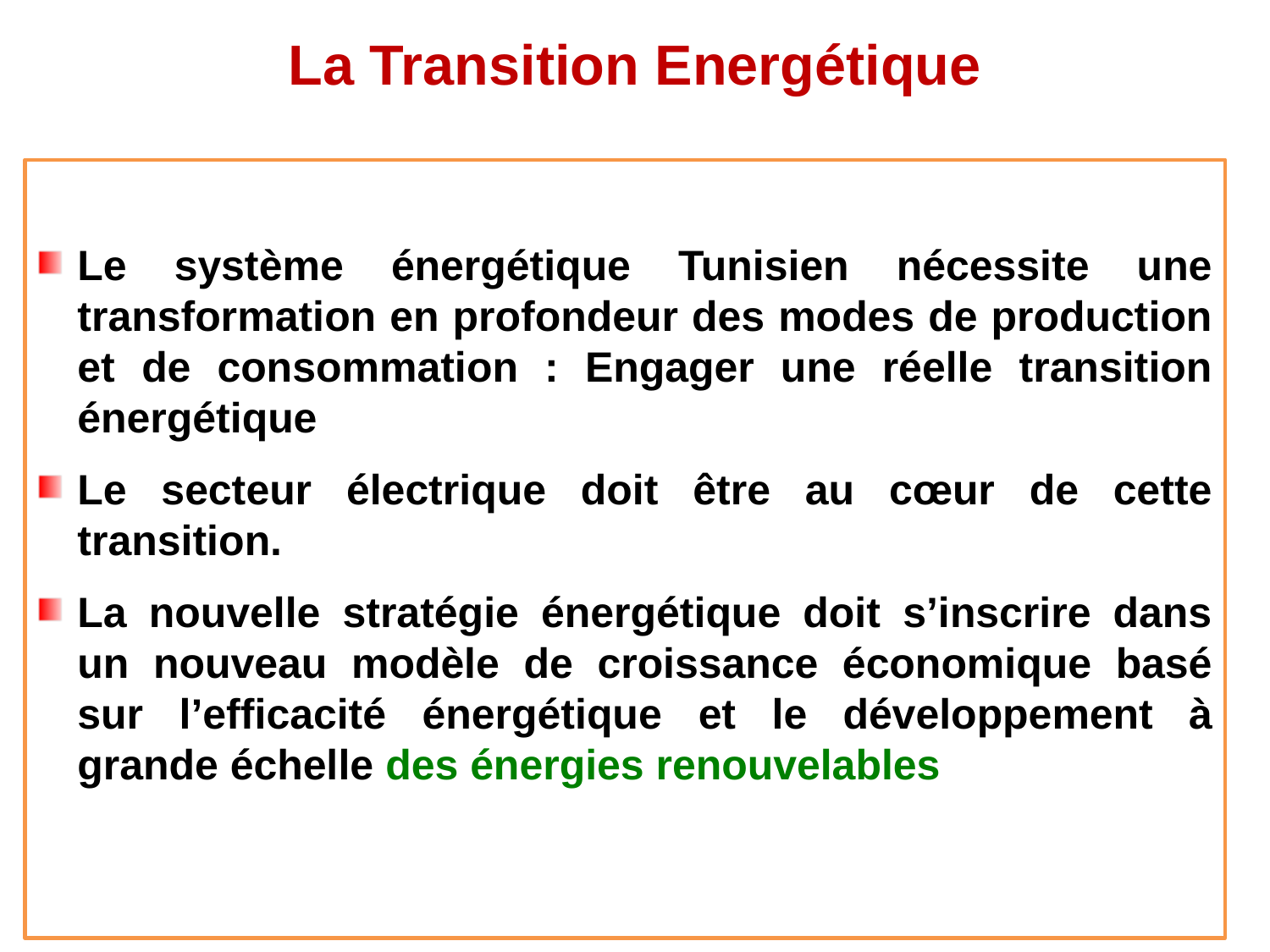

# La Transition Energétique

Le système énergétique Tunisien nécessite une transformation en profondeur des modes de production et de consommation : Engager une réelle transition énergétique
Le secteur électrique doit être au cœur de cette transition.
La nouvelle stratégie énergétique doit s’inscrire dans un nouveau modèle de croissance économique basé sur l’efficacité énergétique et le développement à grande échelle des énergies renouvelables